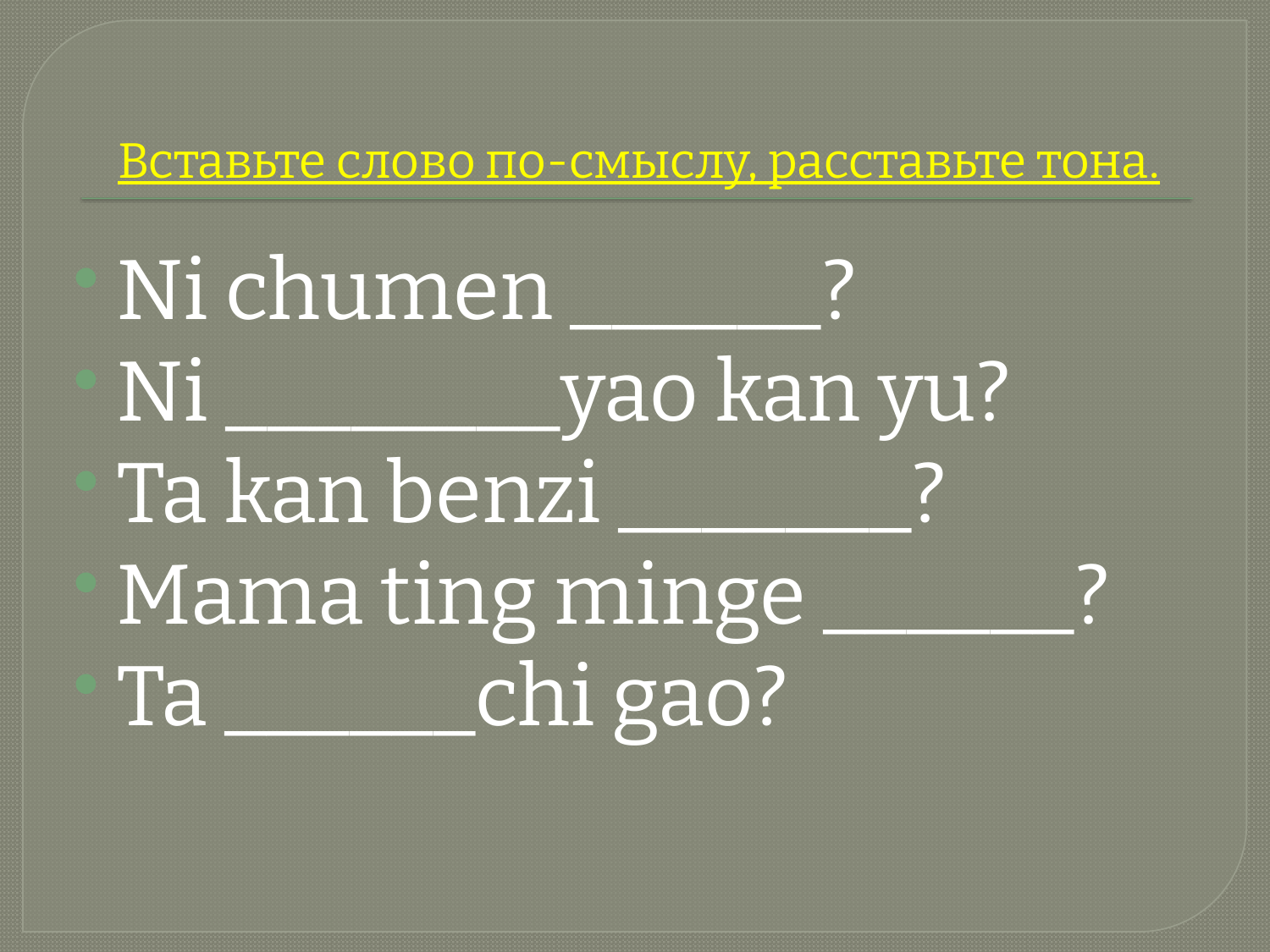

# Вставьте слово по-смыслу, расставьте тона.
Ni chumen ______?
Ni ________yao kan yu?
Ta kan benzi _______?
Mama ting minge ______?
Ta ______chi gao?